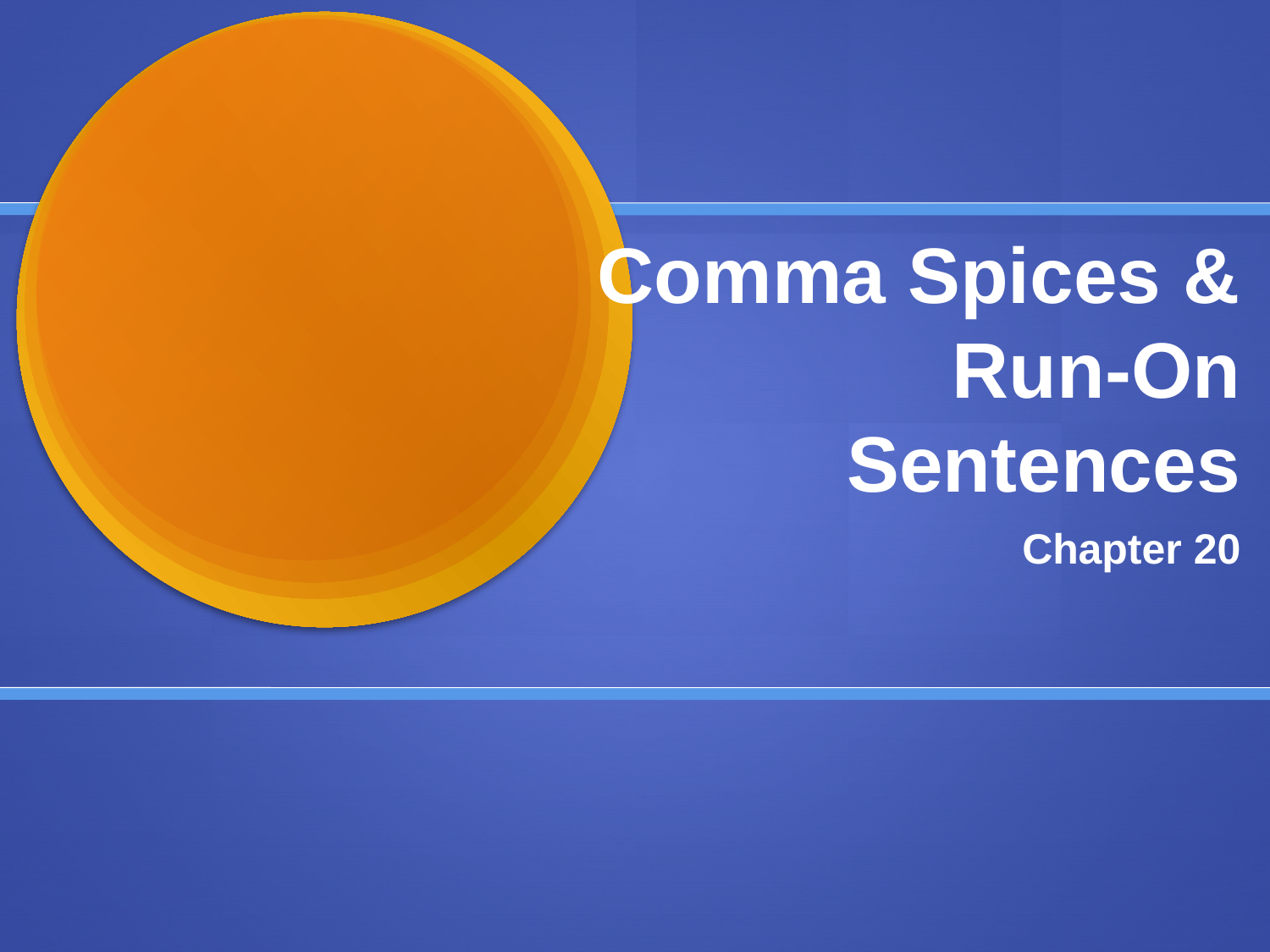

# Comma Spices & Run-On Sentences
Chapter 20